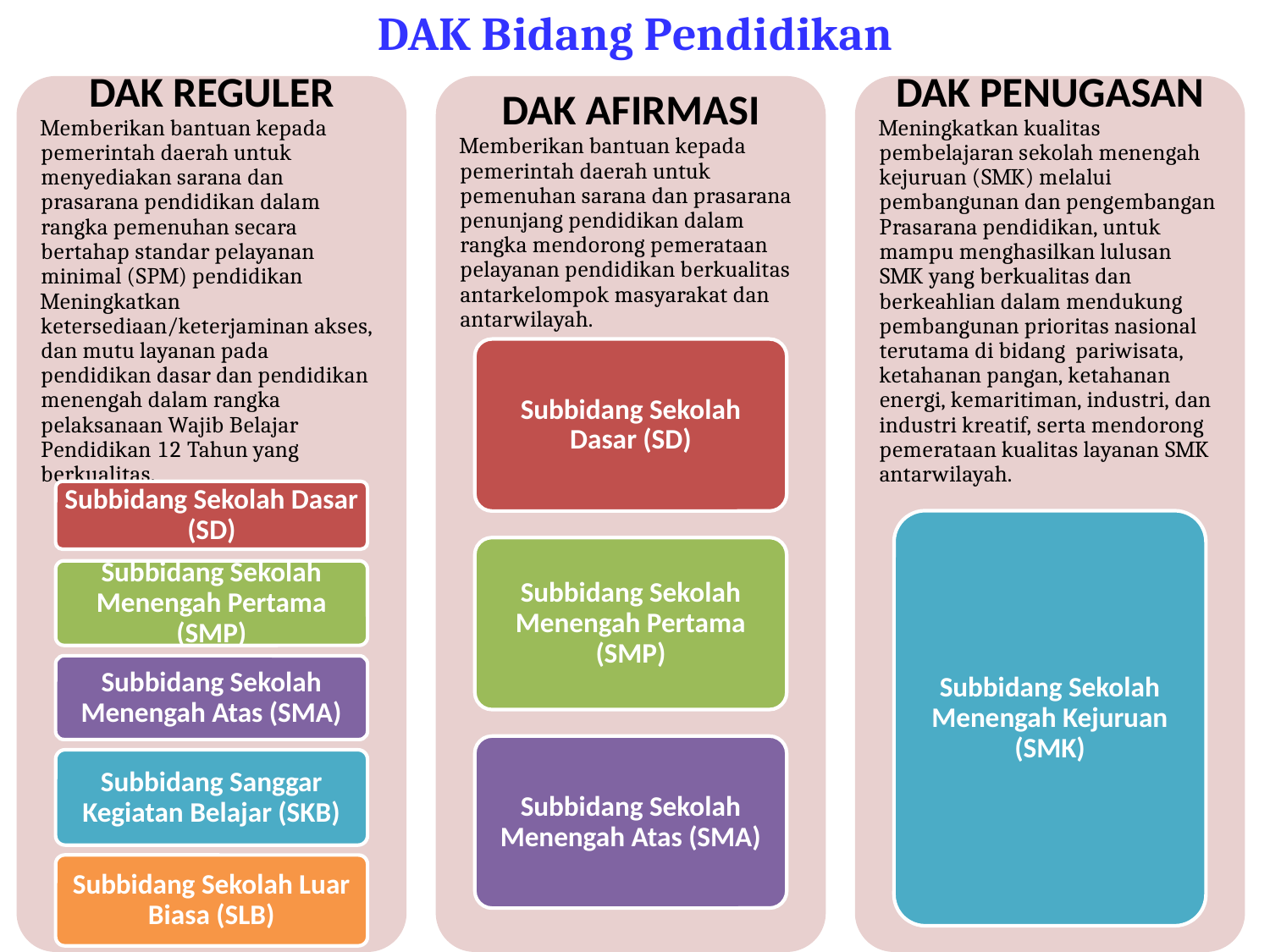

# DAK Bidang Pendidikan

DAK REGULER
Memberikan bantuan kepada pemerintah daerah untuk menyediakan sarana dan prasarana pendidikan dalam rangka pemenuhan secara bertahap standar pelayanan minimal (SPM) pendidikan
Meningkatkan ketersediaan/keterjaminan akses, dan mutu layanan pada pendidikan dasar dan pendidikan menengah dalam rangka pelaksanaan Wajib Belajar Pendidikan 12 Tahun yang berkualitas.
Subbidang Sekolah Dasar (SD)
Subbidang Sekolah Menengah Pertama (SMP)
Subbidang Sekolah Menengah Atas (SMA)
Subbidang Sanggar Kegiatan Belajar (SKB)
Subbidang Sekolah Luar Biasa (SLB)

DAK AFIRMASI
Memberikan bantuan kepada pemerintah daerah untuk pemenuhan sarana dan prasarana penunjang pendidikan dalam rangka mendorong pemerataan pelayanan pendidikan berkualitas antarkelompok masyarakat dan antarwilayah.

Subbidang Sekolah Dasar (SD)
Subbidang Sekolah Menengah Pertama (SMP)
Subbidang Sekolah Menengah Atas (SMA)

DAK PENUGASAN
Meningkatkan kualitas pembelajaran sekolah menengah kejuruan (SMK) melalui pembangunan dan pengembangan Prasarana pendidikan, untuk mampu menghasilkan lulusan SMK yang berkualitas dan berkeahlian dalam mendukung pembangunan prioritas nasional terutama di bidang  pariwisata, ketahanan pangan, ketahanan energi, kemaritiman, industri, dan industri kreatif, serta mendorong pemerataan kualitas layanan SMK antarwilayah.
Subbidang Sekolah Menengah Kejuruan (SMK)
7